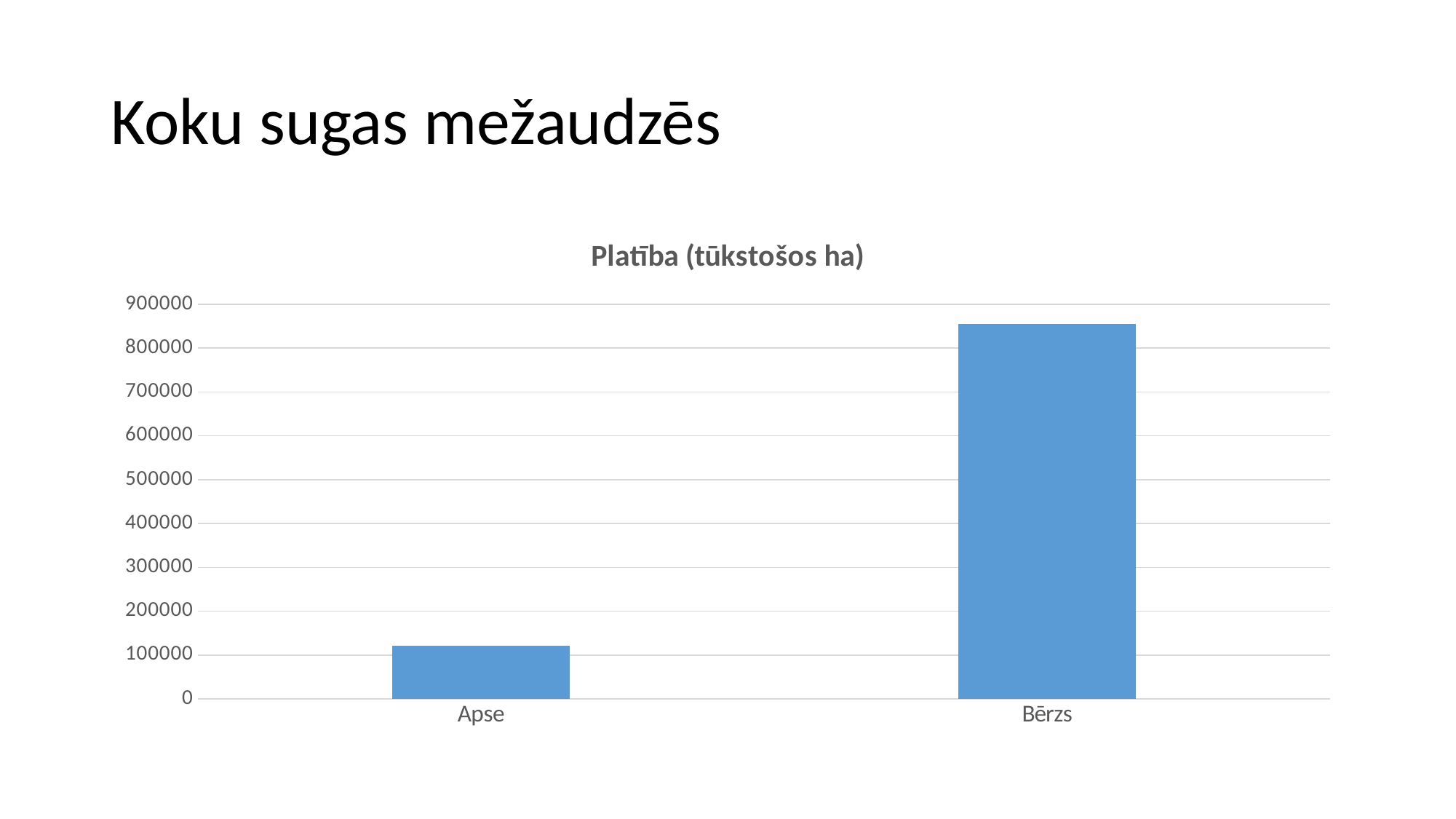

# Koku sugas mežaudzēs

### Chart: Platība (tūkstošos ha)

| Category | Platība |
|---|---|
| Apse | 122173.9 |
| Bērzs | 855471.3 |